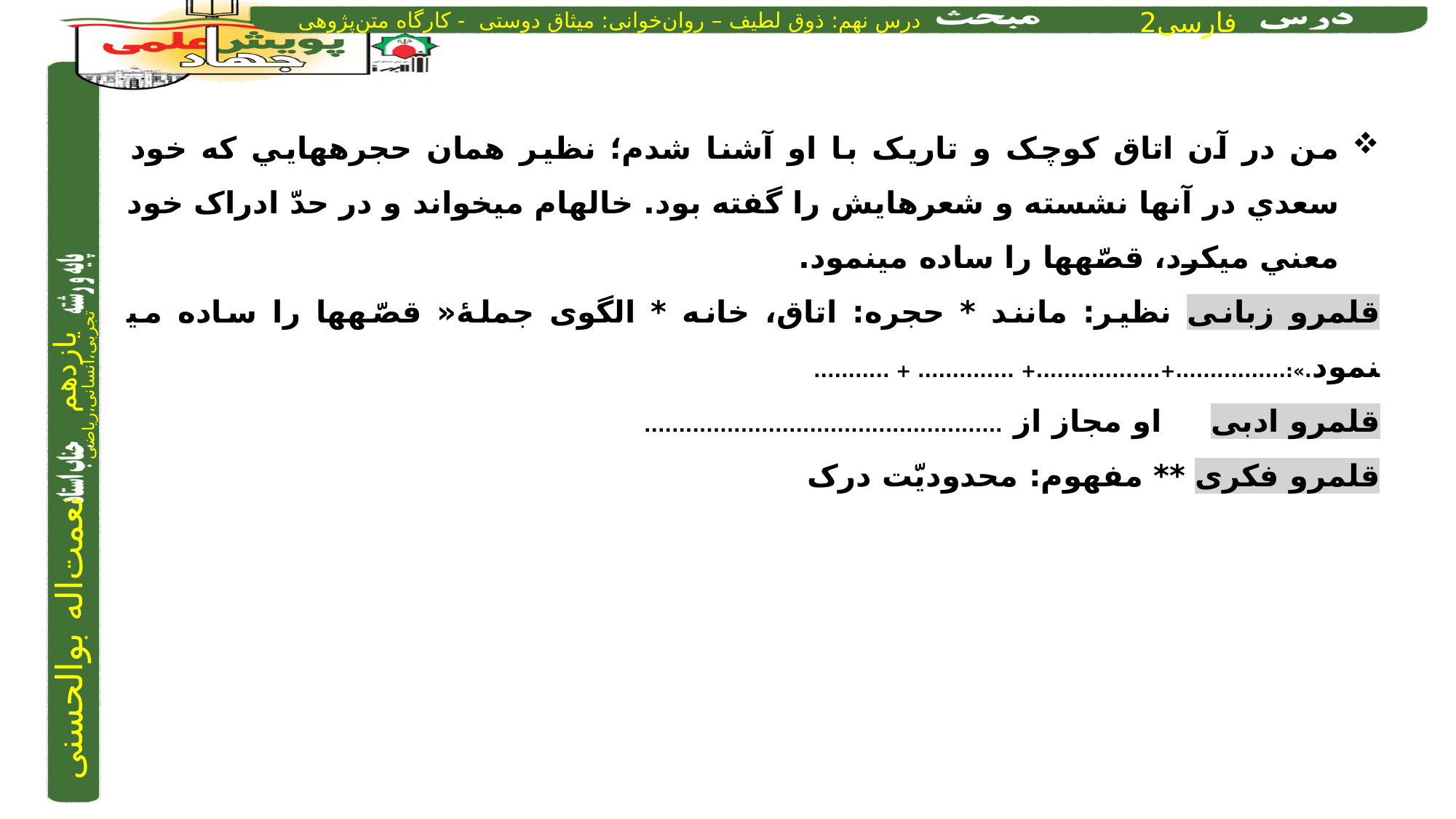

من در آن اتاق كوچک و تاريک با او آشنا شدم؛ نظیر همان حجره­هايي كه خود سعدي در آن­ها نشسته و شعرهايش را گفته بود. خاله­ام مي­خواند و در حدّ ادراک خود معني مي­كرد، قصّه­ها را ساده مي­نمود.
قلمرو زبانی	 نظیر: مانند * حجره: اتاق، خانه * الگوی جملۀ« قصّه­ها را ساده مي­نمود.»:................+..................+ .............. + ...........
قلمرو ادبی		او مجاز از ....................................................
قلمرو فکری 	** مفهوم: محدودیّت درک